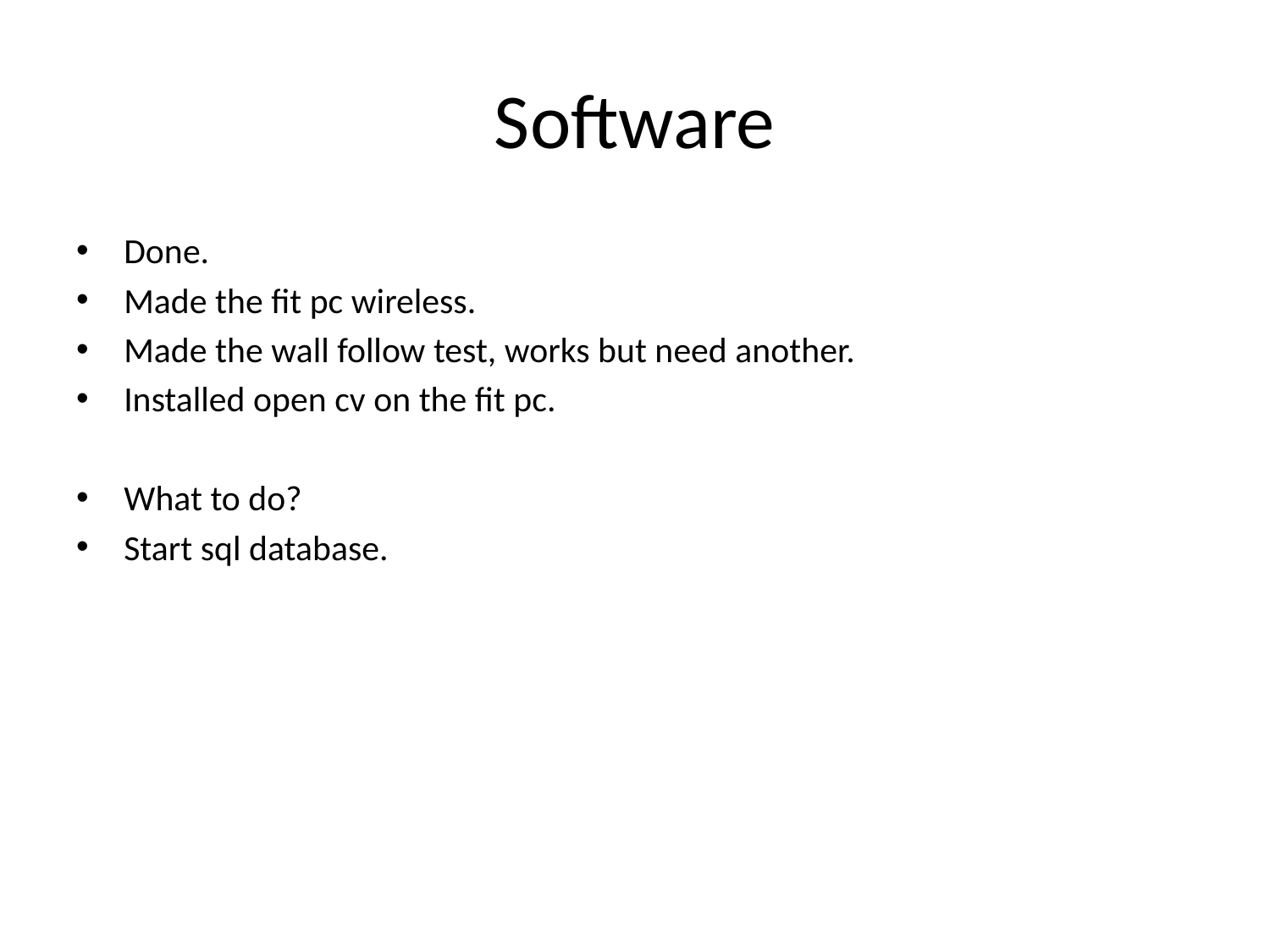

# Software
Done.
Made the fit pc wireless.
Made the wall follow test, works but need another.
Installed open cv on the fit pc.

What to do?
Start sql database.